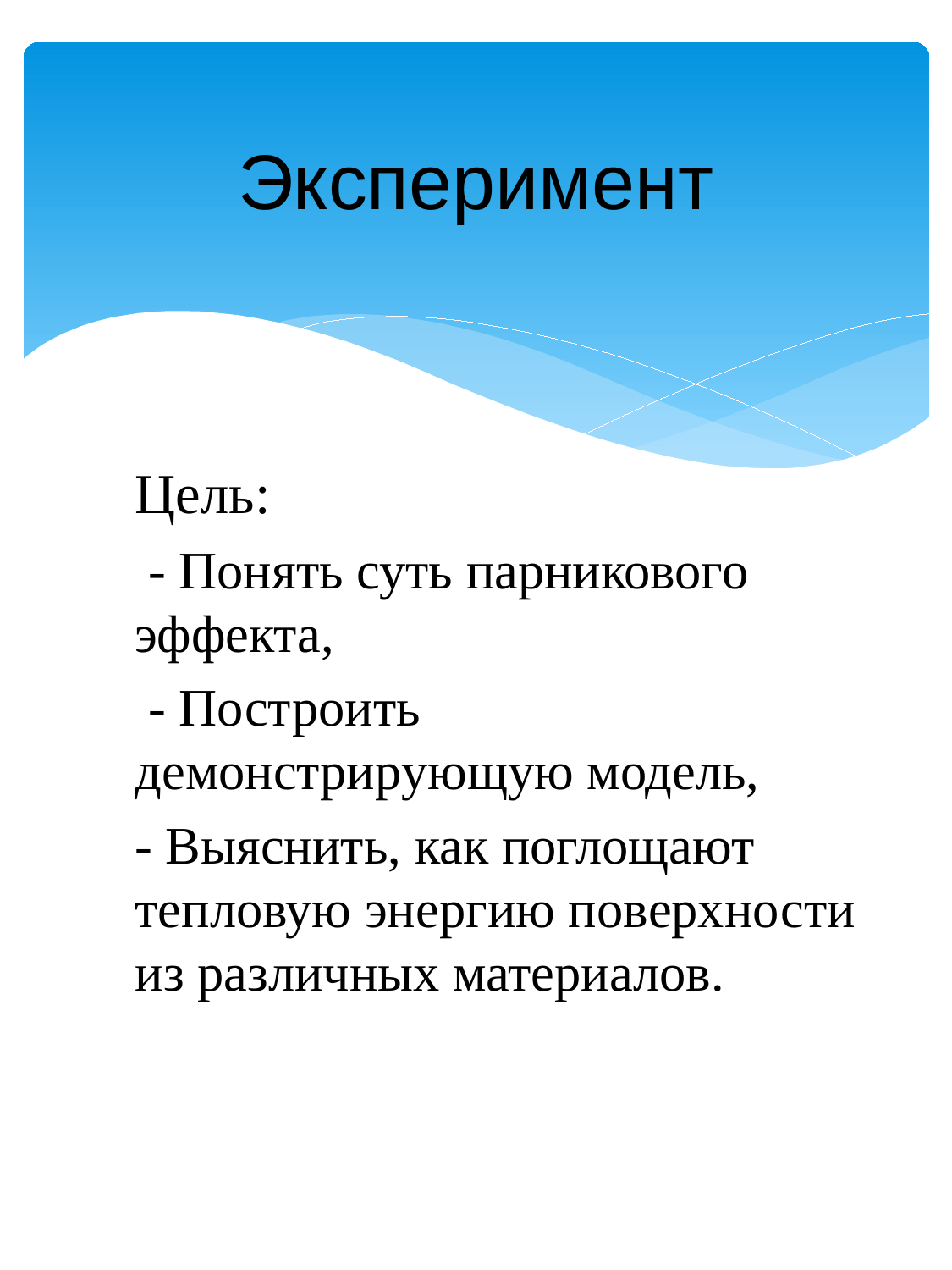

# Эксперимент
Цель:
 - Понять суть парникового эффекта,
 - Построить демонстрирующую модель,
- Выяснить, как поглощают тепловую энергию поверхности из различных материалов.